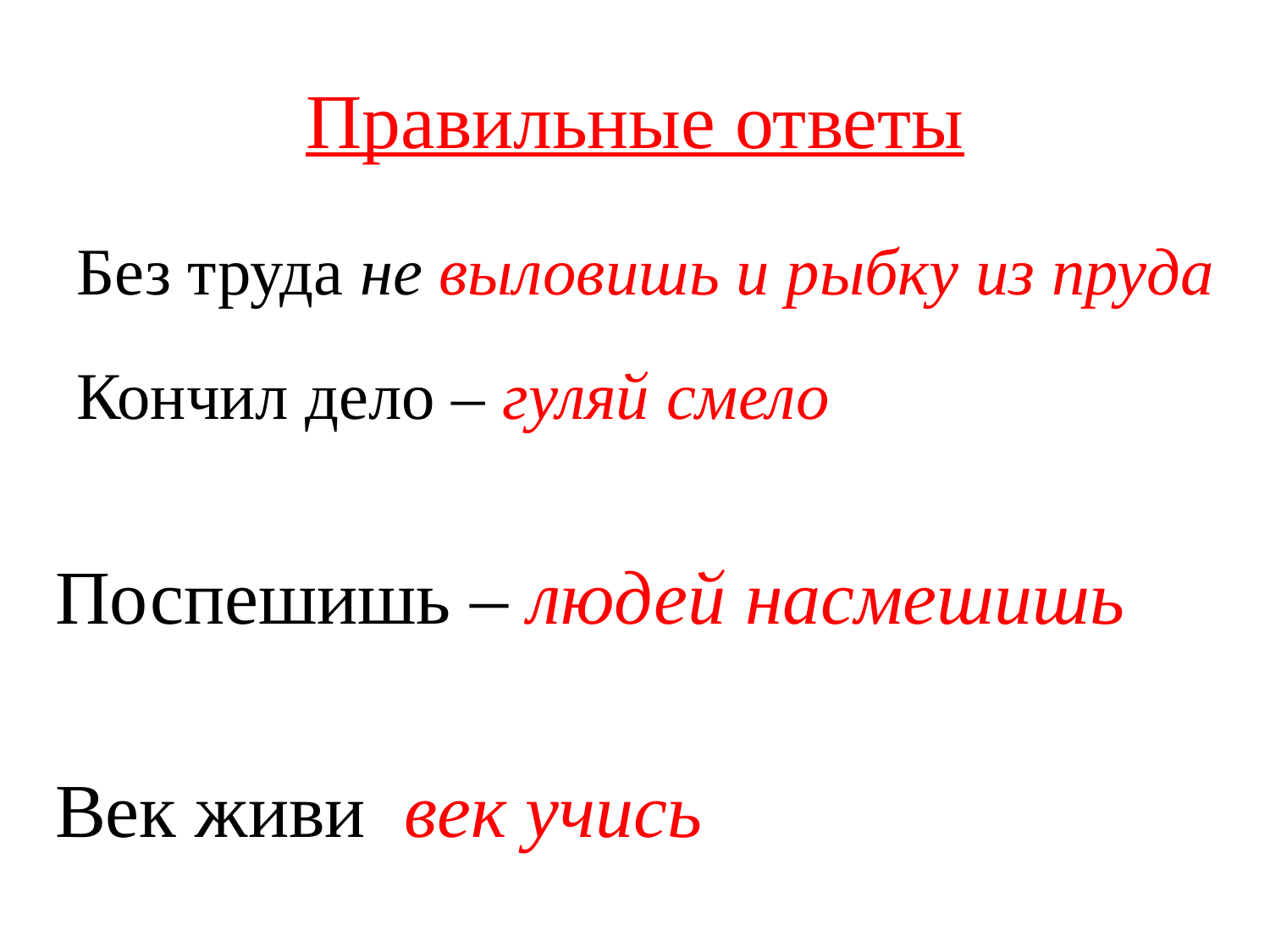

# Правильные ответы
Без труда не выловишь и рыбку из пруда

Кончил дело – гуляй смело

Поспешишь – людей насмешишь

Век живи  век учись